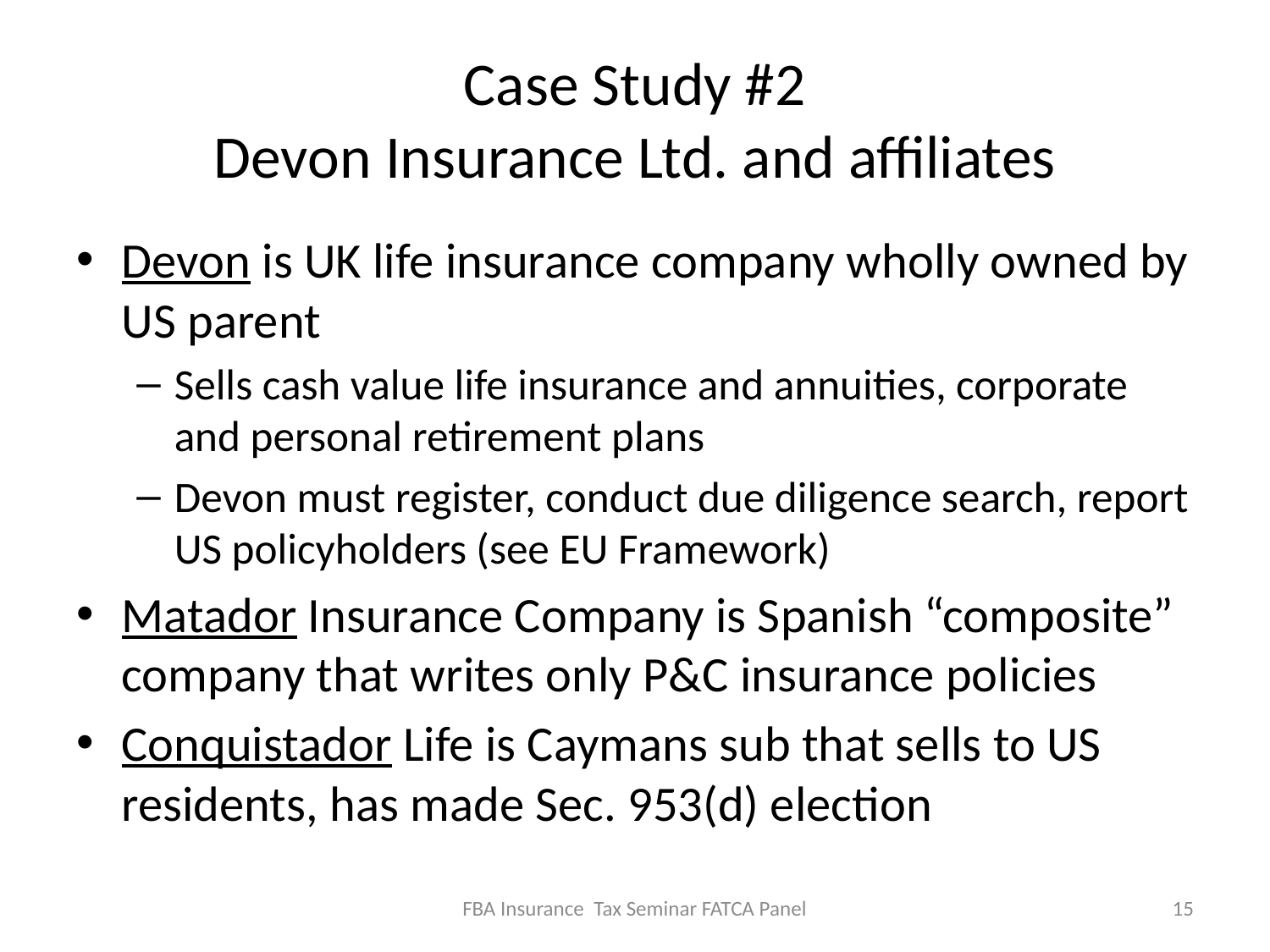

# Case Study #2 Devon Insurance Ltd. and affiliates
Devon is UK life insurance company wholly owned by US parent
Sells cash value life insurance and annuities, corporate and personal retirement plans
Devon must register, conduct due diligence search, report US policyholders (see EU Framework)
Matador Insurance Company is Spanish “composite” company that writes only P&C insurance policies
Conquistador Life is Caymans sub that sells to US residents, has made Sec. 953(d) election

FBA Insurance  Tax Seminar FATCA Panel
15